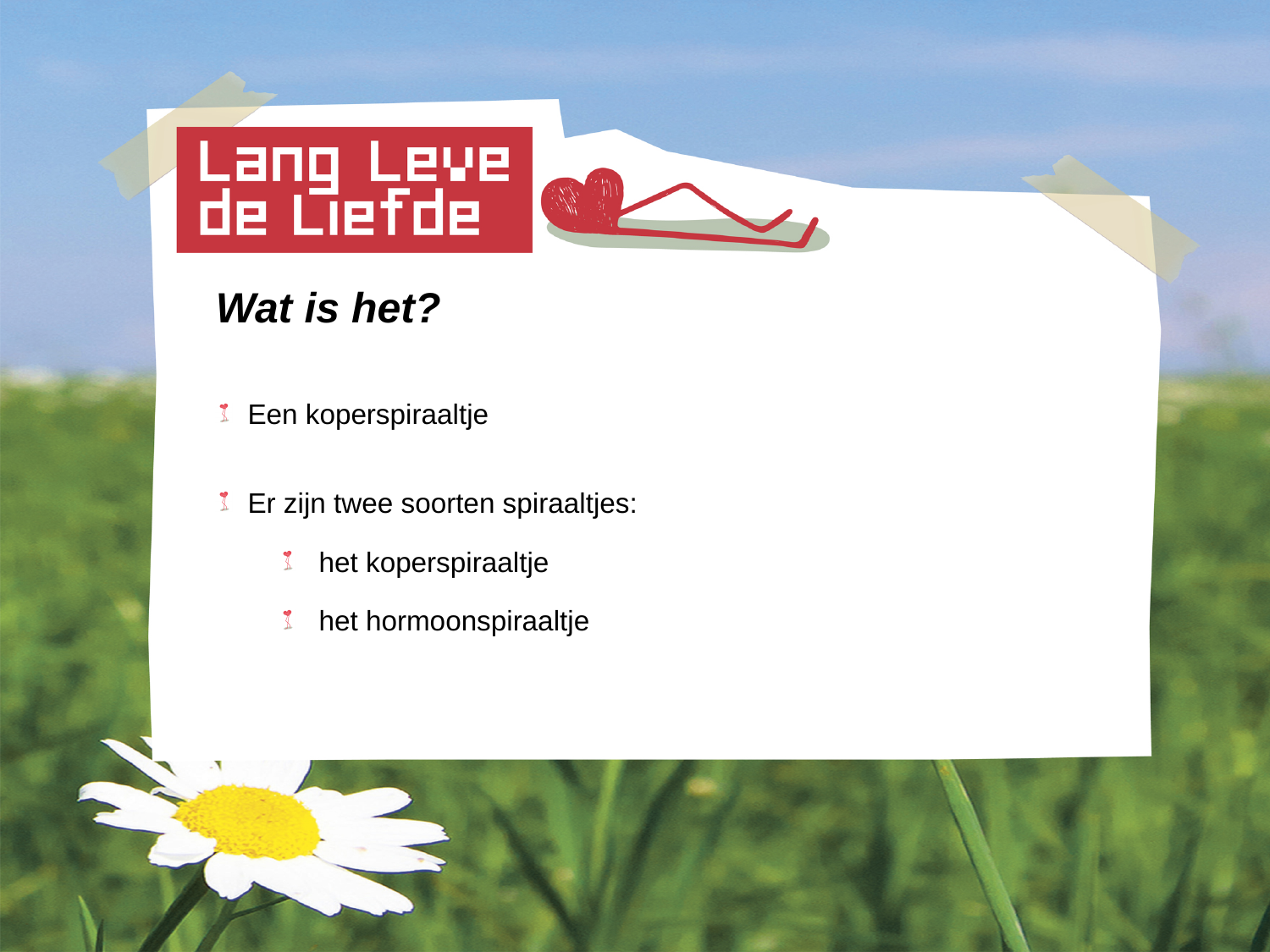

Wat is het?

  Een koperspiraaltje

  Er zijn twee soorten spiraaltjes:

het koperspiraaltje

het hormoonspiraaltje